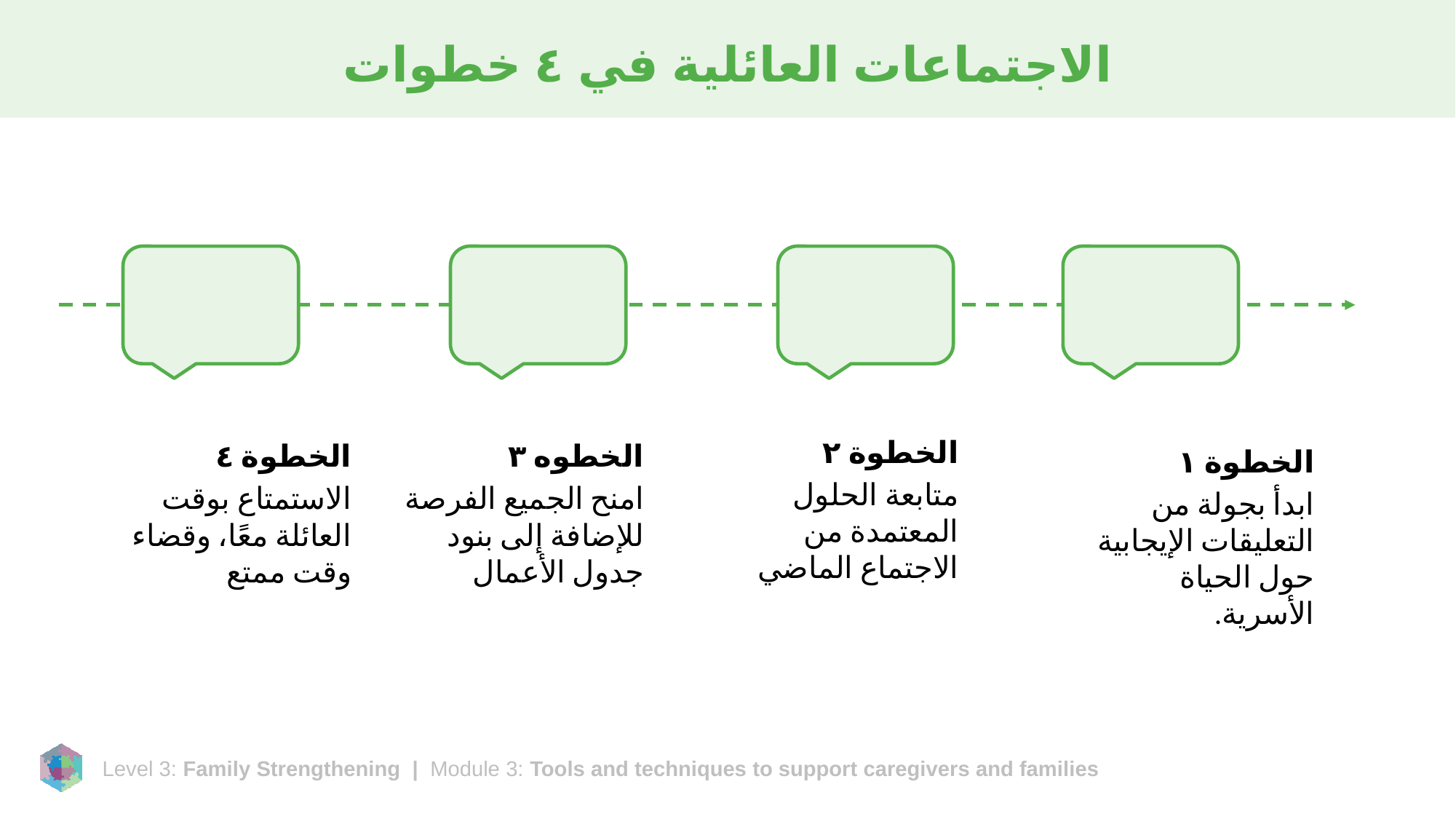

# الاجتماعات العائلية في ٤ خطوات

الخطوة ٢
متابعة الحلول المعتمدة من الاجتماع الماضي
الخطوة ٤
الاستمتاع بوقت العائلة معًا، وقضاء وقت ممتع
الخطوه ٣
امنح الجميع الفرصة للإضافة إلى بنود جدول الأعمال
الخطوة ١
ابدأ بجولة من التعليقات الإيجابية حول الحياة الأسرية.